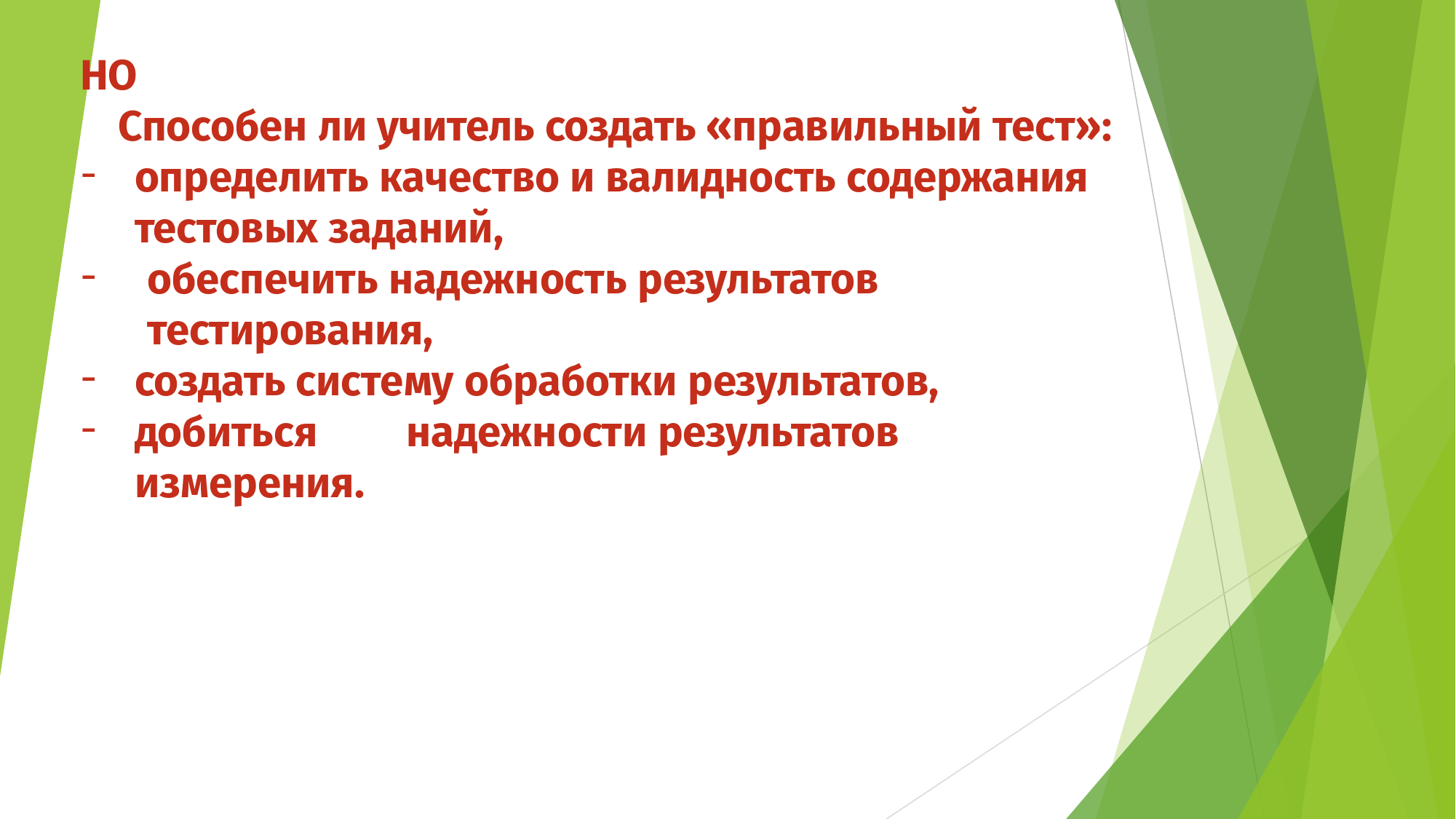

НО
Способен ли учитель создать «правильный тест»:
определить качество и валидность содержания  тестовых заданий,
обеспечить надежность результатов тестирования,
создать систему обработки результатов,
добиться	надежности результатов измерения.